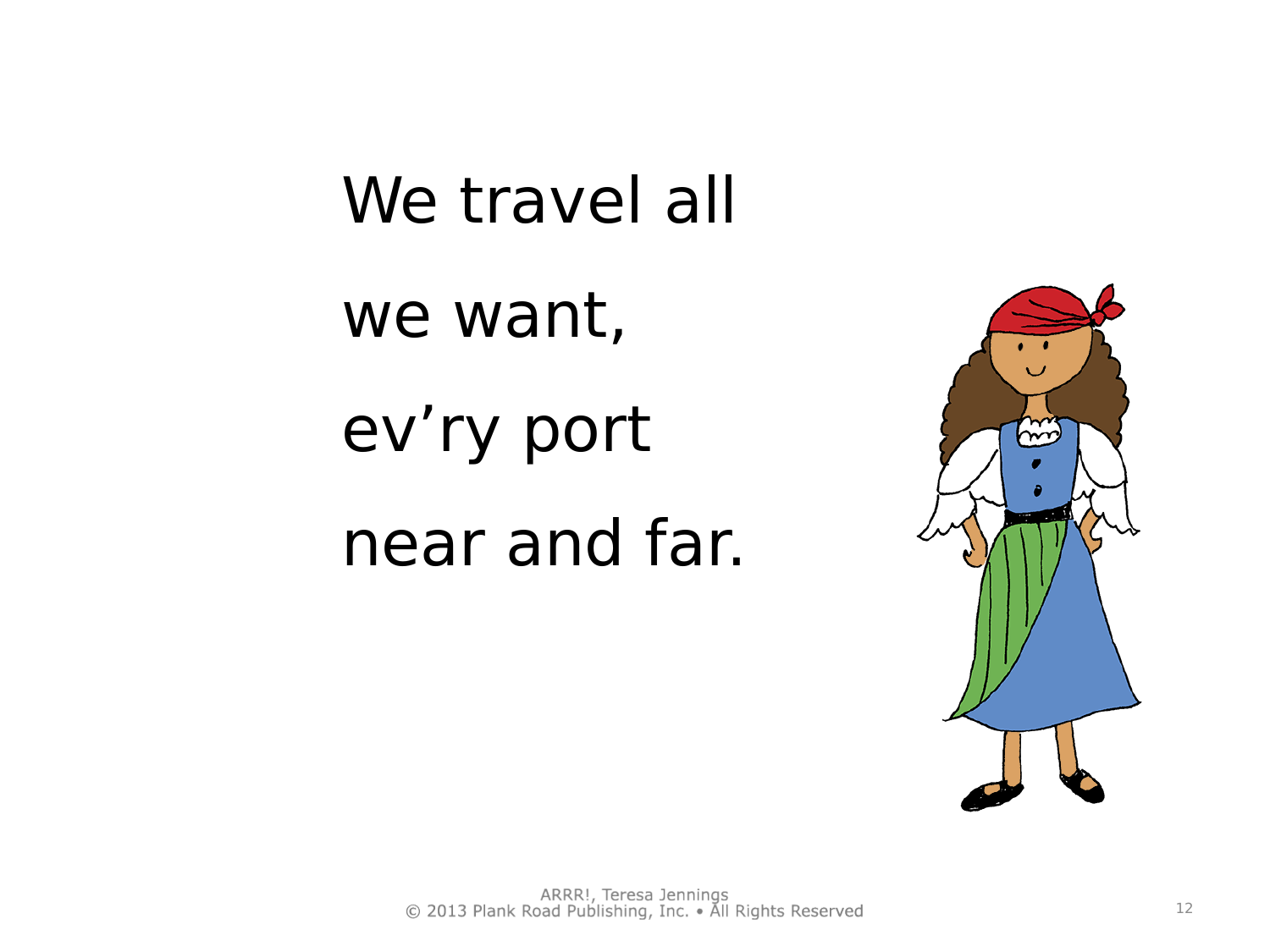

We travel all
we want,
ev’ry port
near and far.
12